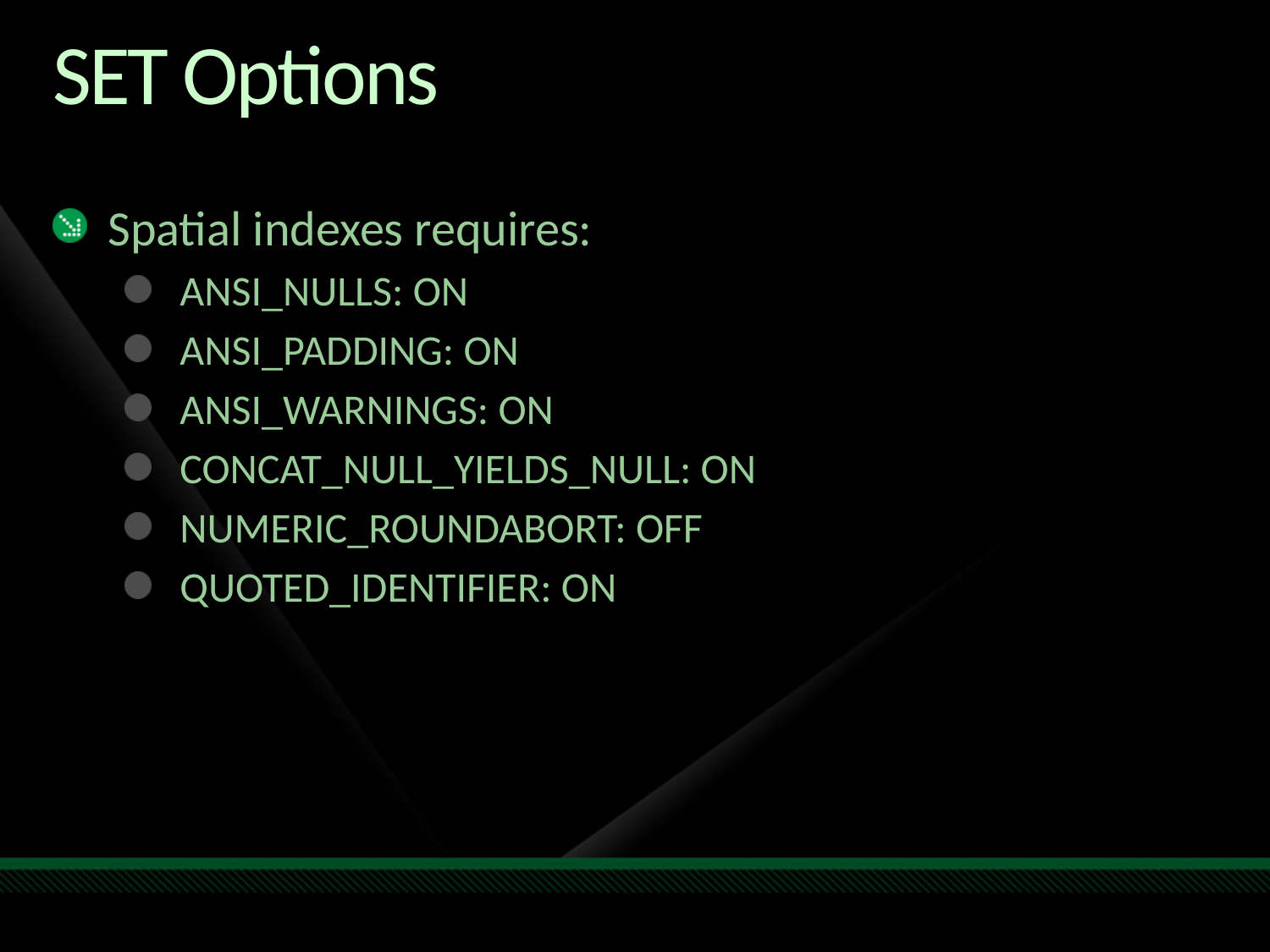

# SET Options
Spatial indexes requires:
ANSI_NULLS: ON
ANSI_PADDING: ON
ANSI_WARNINGS: ON
CONCAT_NULL_YIELDS_NULL: ON
NUMERIC_ROUNDABORT: OFF
QUOTED_IDENTIFIER: ON